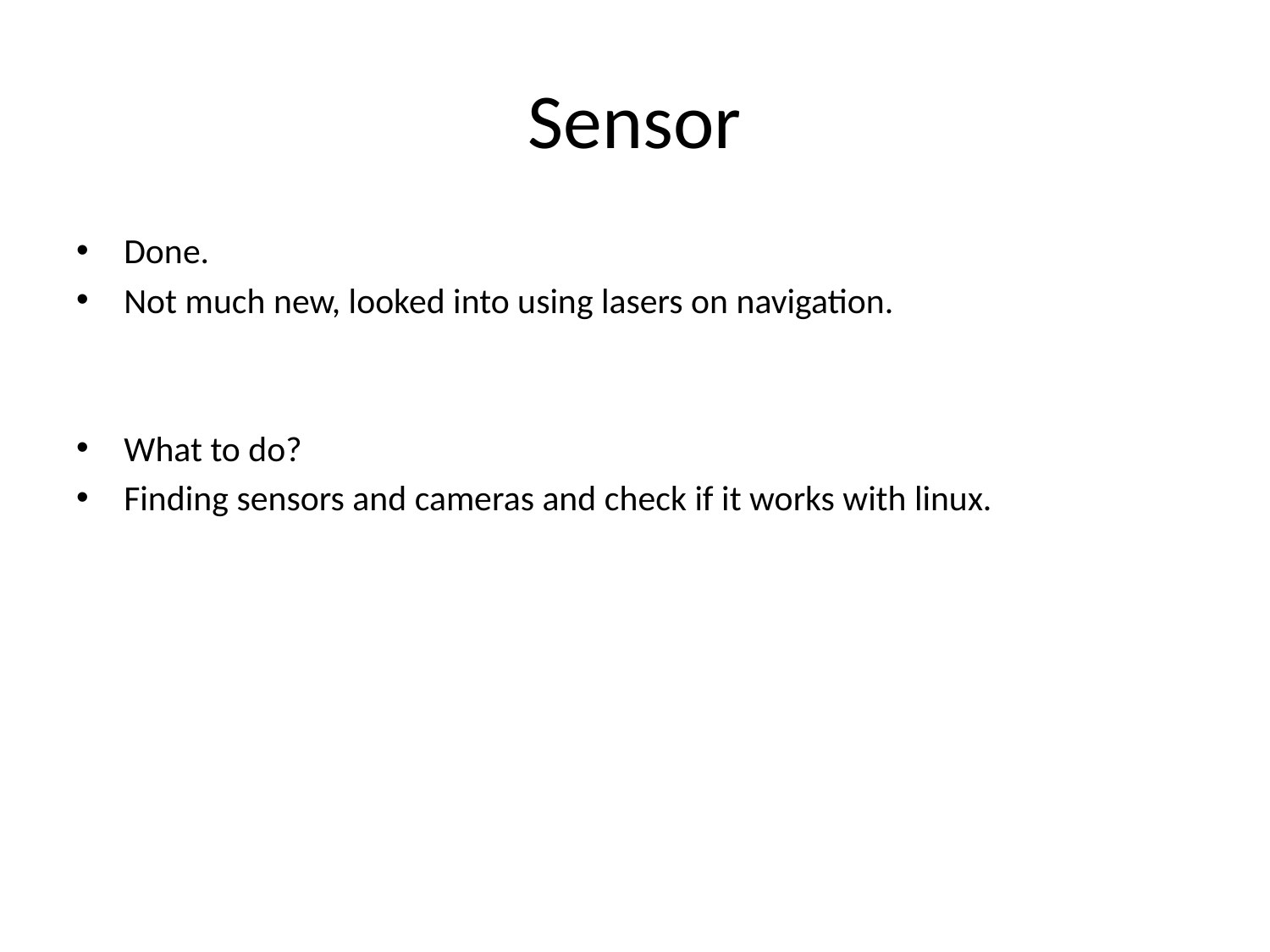

# Sensor
Done.
Not much new, looked into using lasers on navigation.

What to do?
Finding sensors and cameras and check if it works with linux.